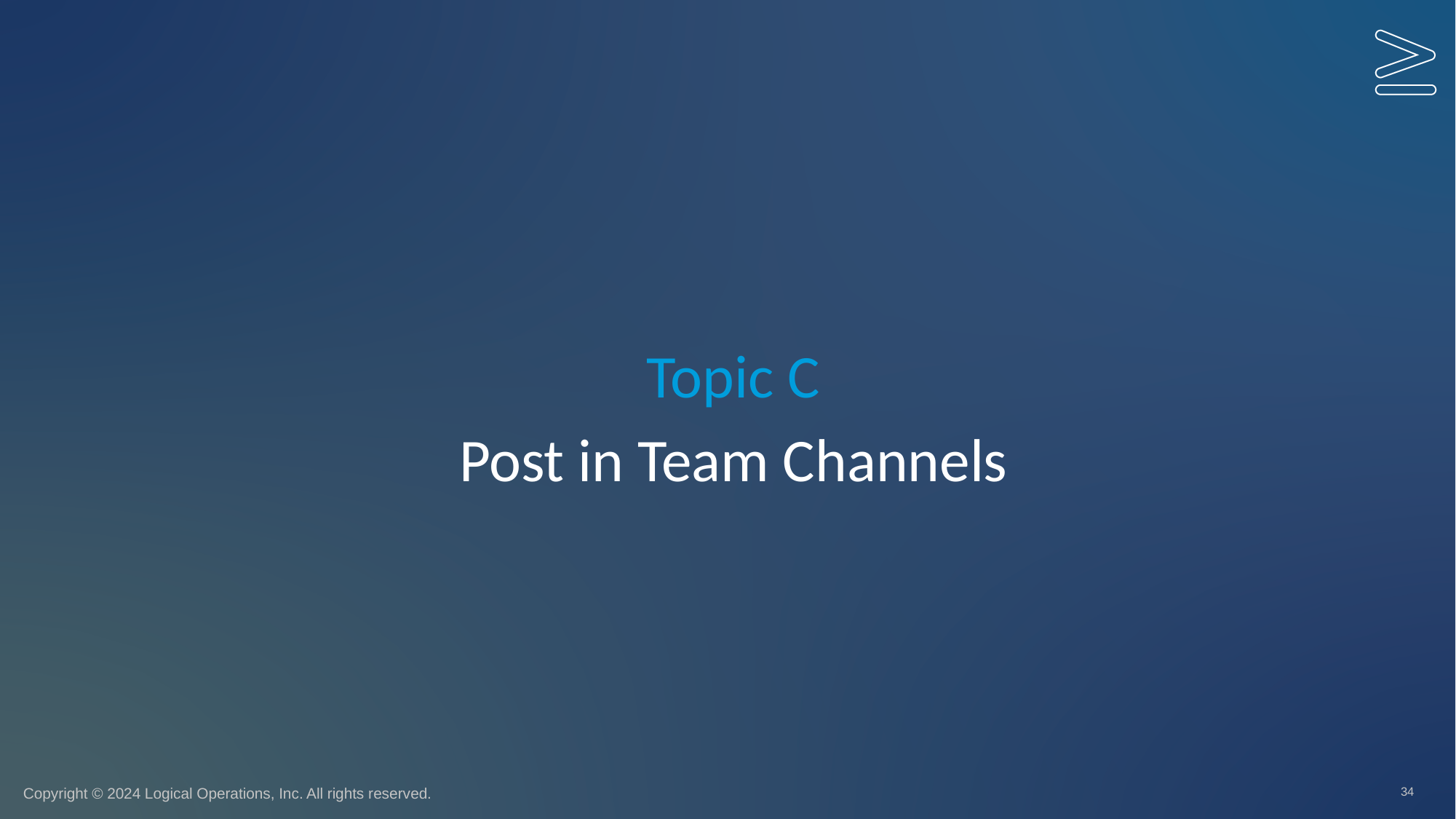

Topic C
# Post in Team Channels
34